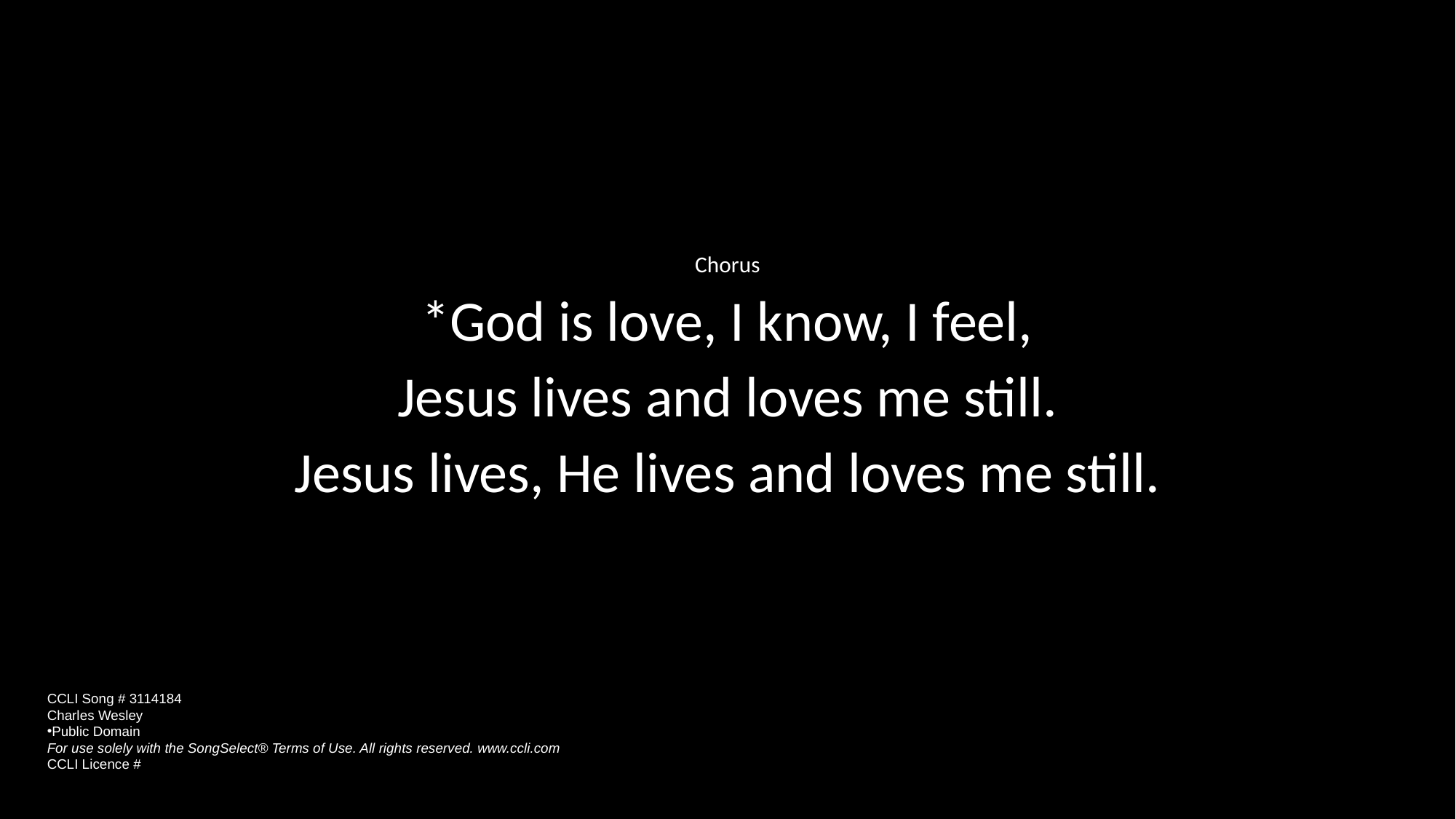

Chorus
*God is love, I know, I feel,
Jesus lives and loves me still.
Jesus lives, He lives and loves me still.
CCLI Song # 3114184
Charles Wesley
Public Domain
For use solely with the SongSelect® Terms of Use. All rights reserved. www.ccli.com
CCLI Licence #